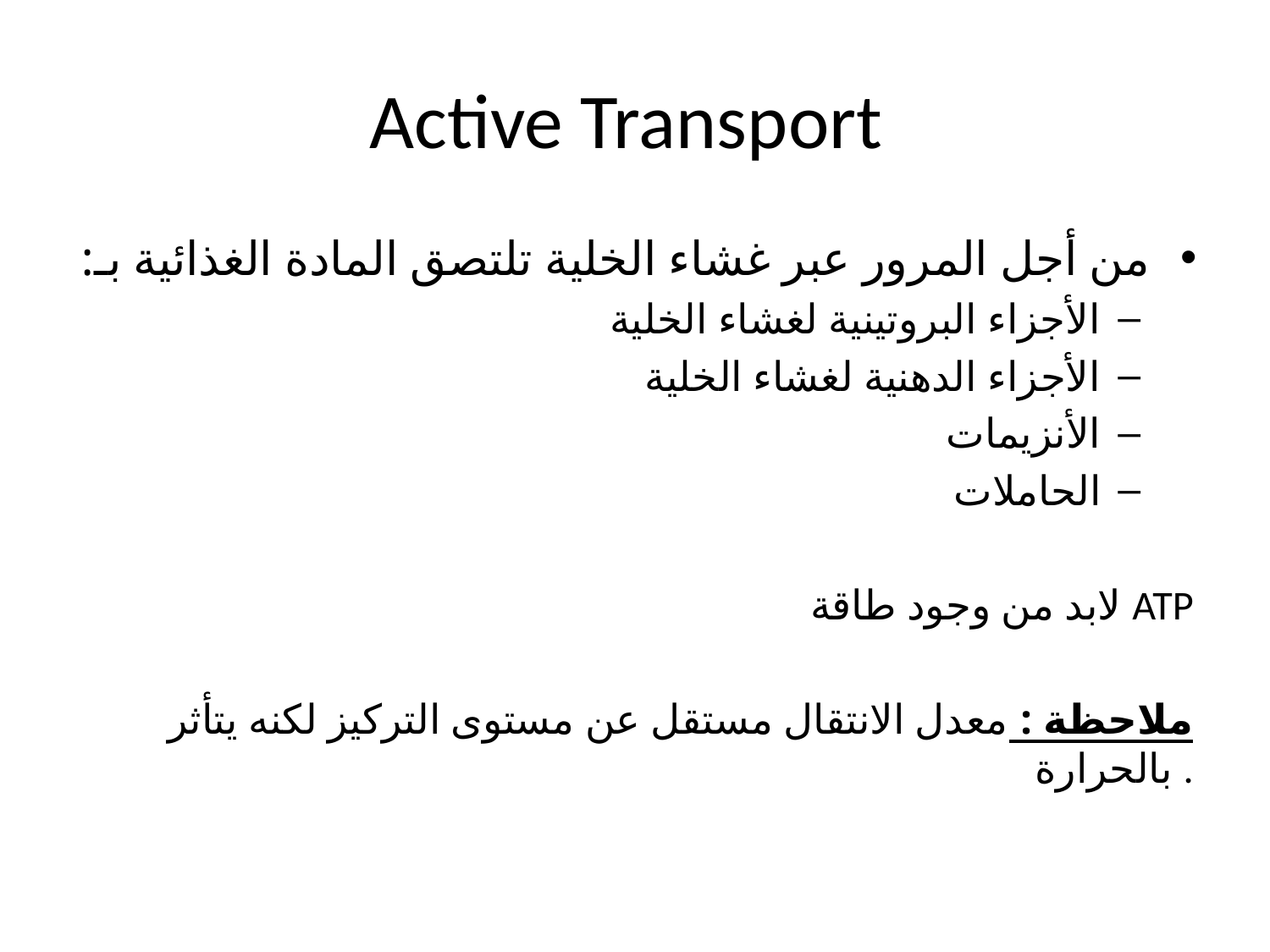

# Active Transport
من أجل المرور عبر غشاء الخلية تلتصق المادة الغذائية بـ:
الأجزاء البروتينية لغشاء الخلية
الأجزاء الدهنية لغشاء الخلية
الأنزيمات
الحاملات

لابد من وجود طاقة ATP

ملاحظة : معدل الانتقال مستقل عن مستوى التركيز لكنه يتأثر بالحرارة .